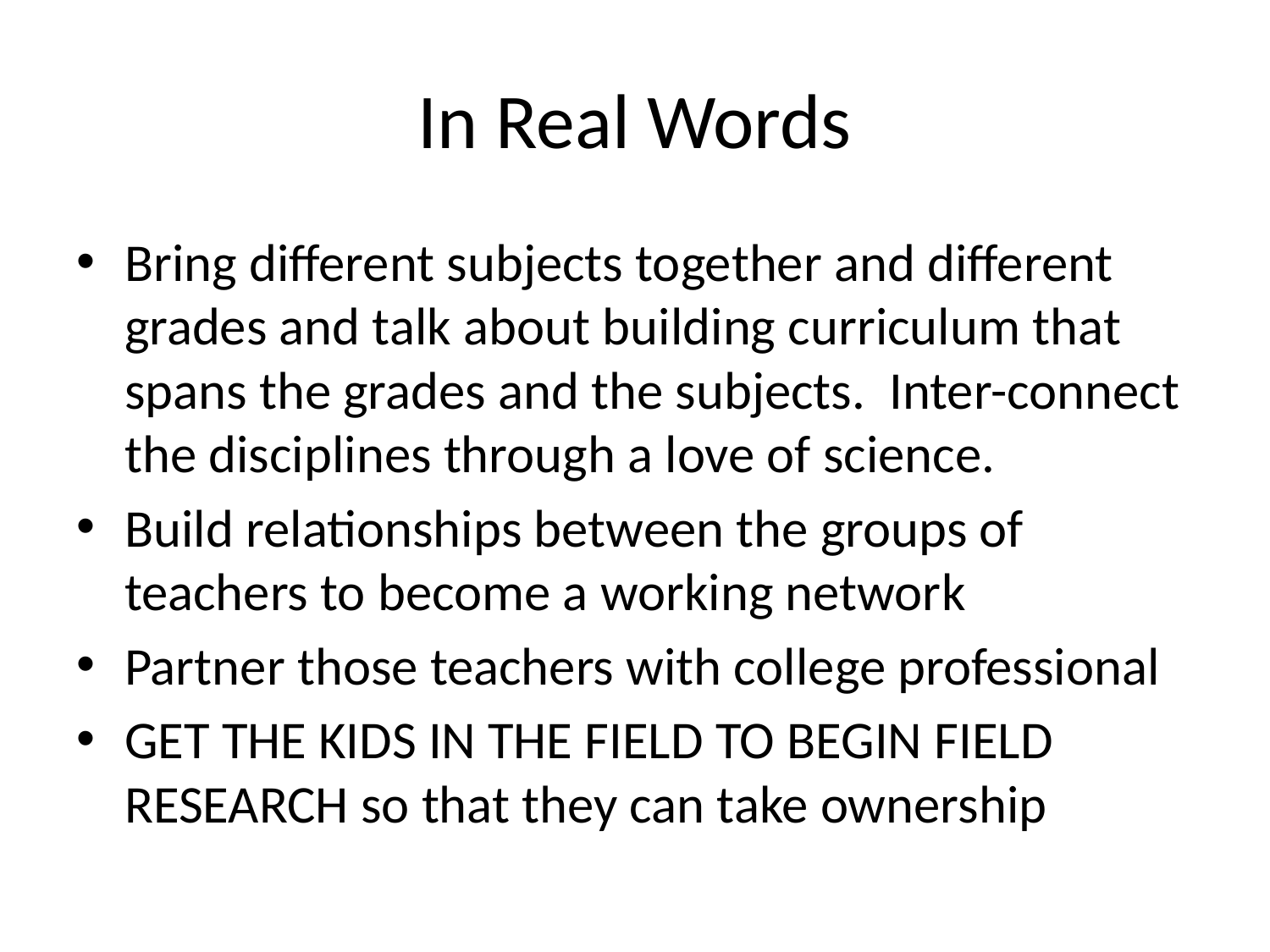

# In Real Words
Bring different subjects together and different grades and talk about building curriculum that spans the grades and the subjects.  Inter-connect the disciplines through a love of science.
Build relationships between the groups of teachers to become a working network
Partner those teachers with college professional
GET THE KIDS IN THE FIELD TO BEGIN FIELD RESEARCH so that they can take ownership